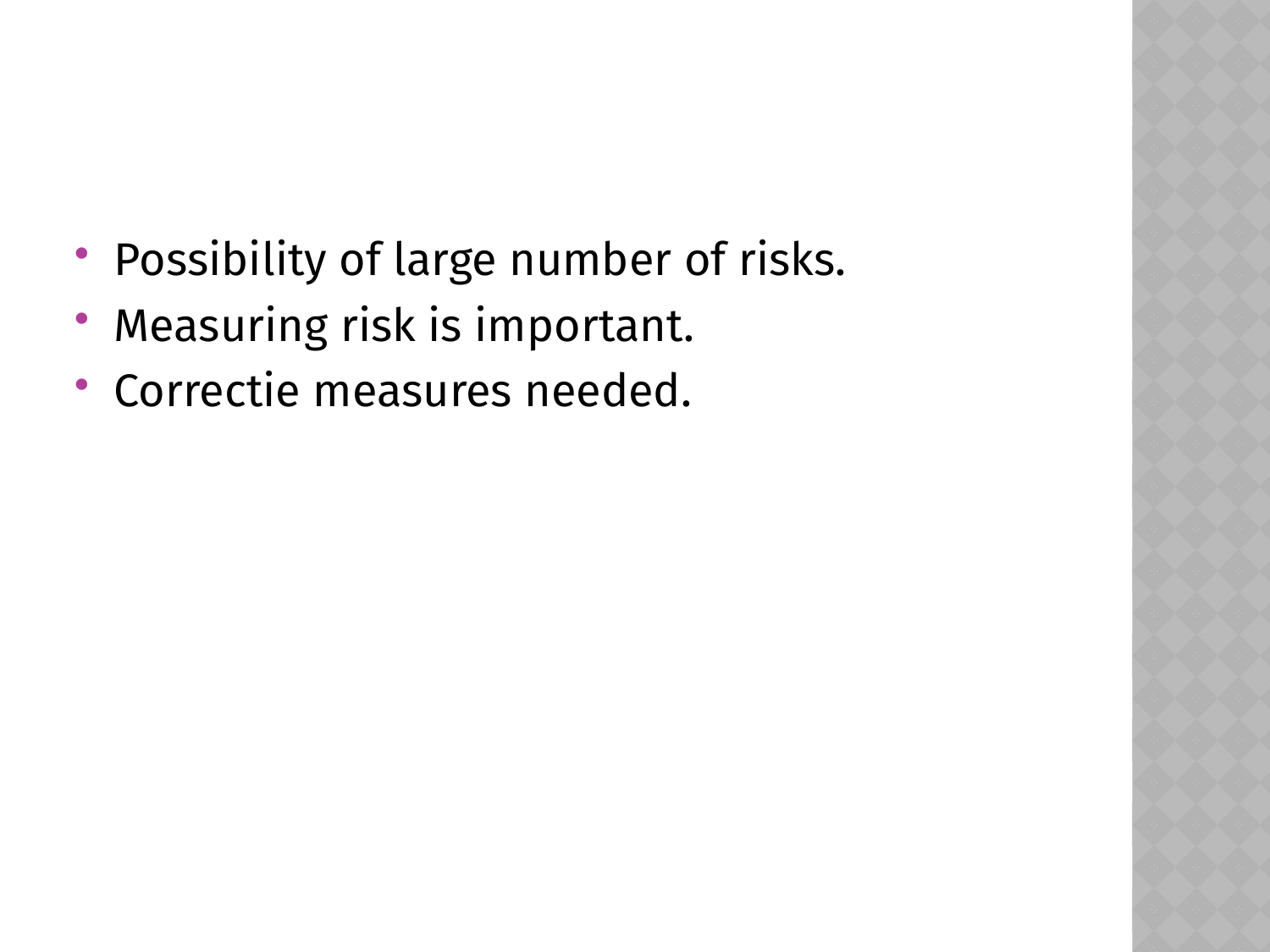

Possibility of large number of risks.
Measuring risk is important.
Correctie measures needed.